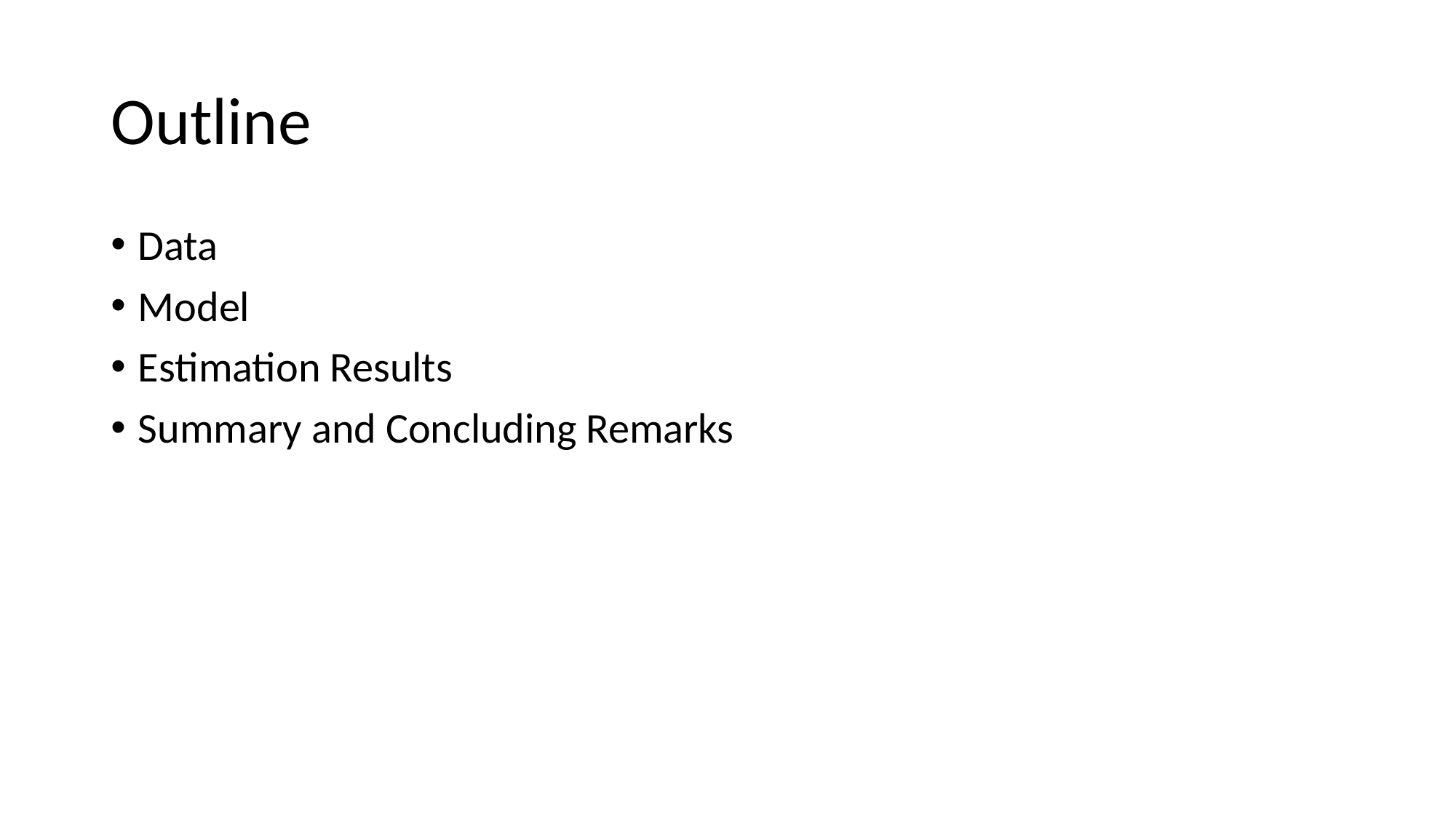

# Outline
Data
Model
Estimation Results
Summary and Concluding Remarks